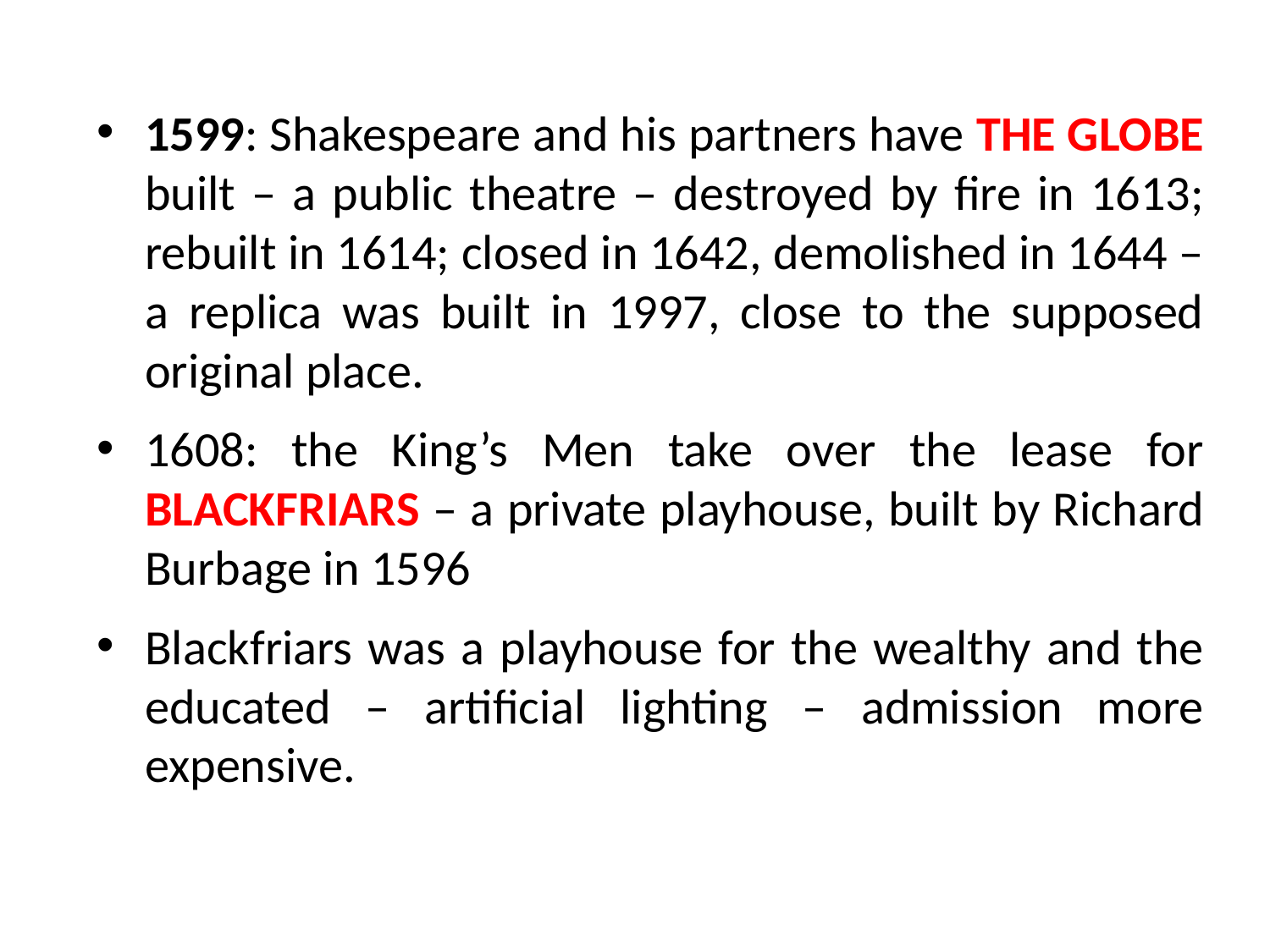

1599: Shakespeare and his partners have THE GLOBE built – a public theatre – destroyed by fire in 1613; rebuilt in 1614; closed in 1642, demolished in 1644 – a replica was built in 1997, close to the supposed original place.
1608: the King’s Men take over the lease for BLACKFRIARS – a private playhouse, built by Richard Burbage in 1596
Blackfriars was a playhouse for the wealthy and the educated – artificial lighting – admission more expensive.